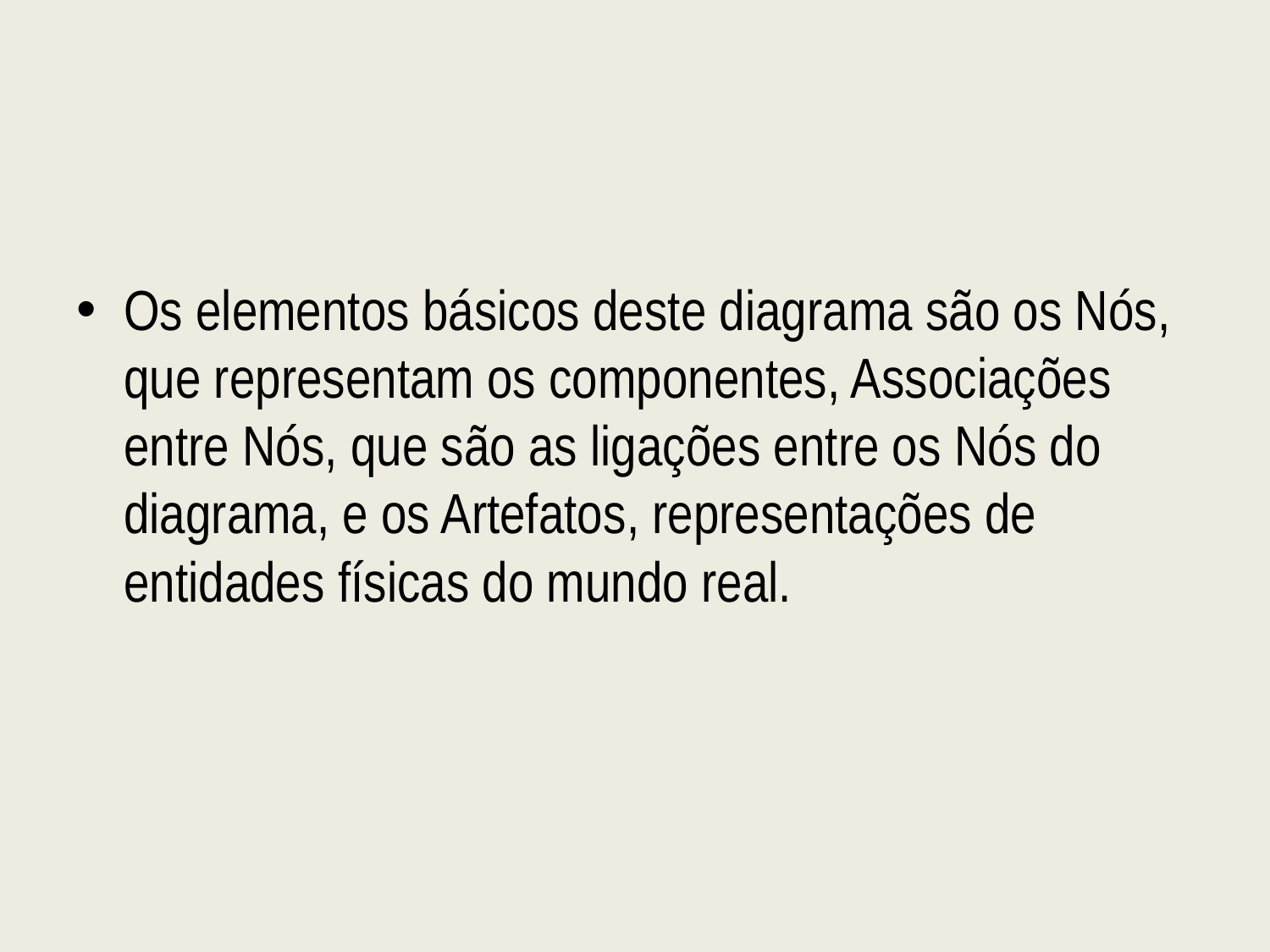

Os elementos básicos deste diagrama são os Nós, que representam os componentes, Associações entre Nós, que são as ligações entre os Nós do diagrama, e os Artefatos, representações de entidades físicas do mundo real.